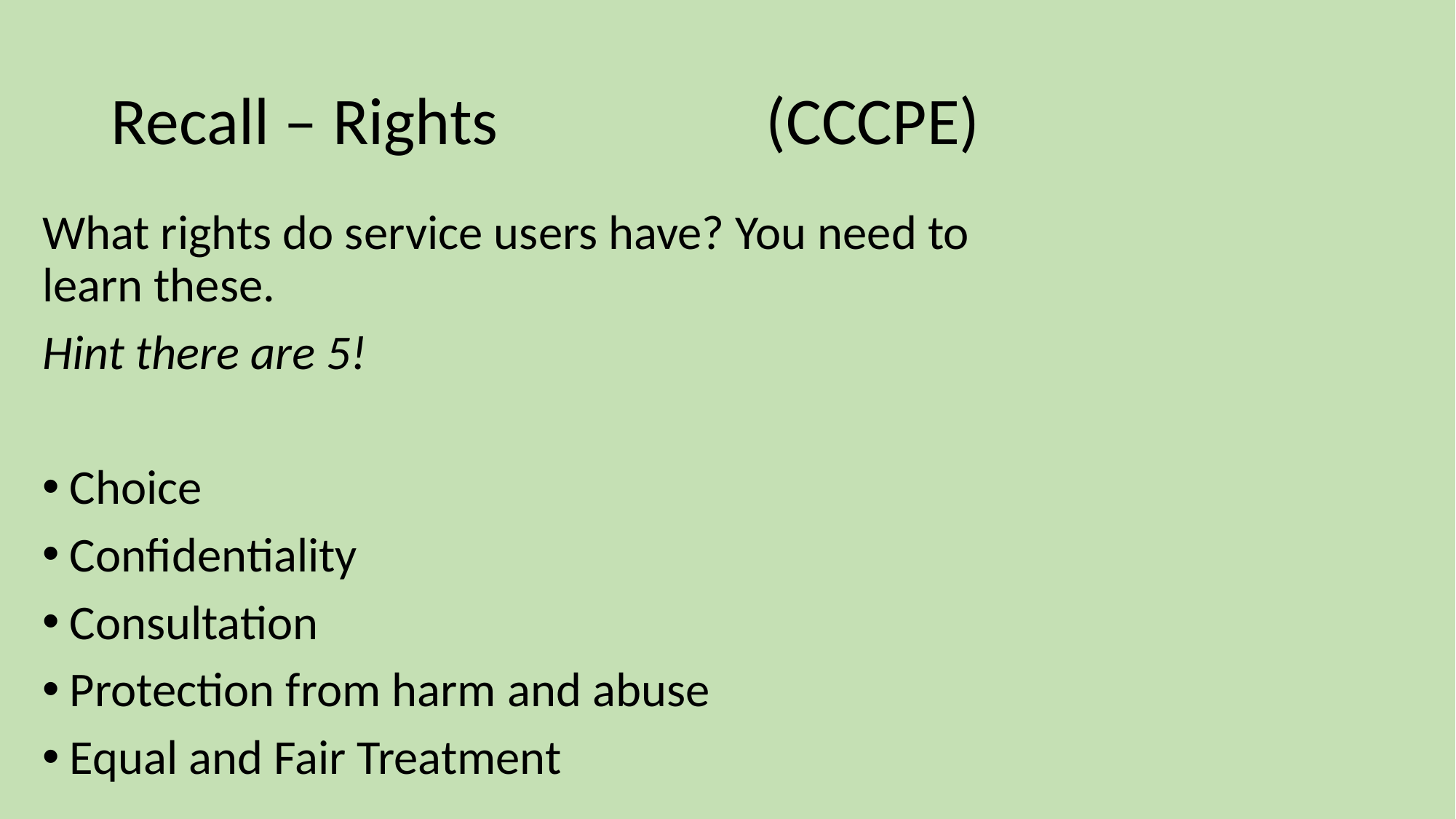

# Recall – Rights			(CCCPE)
What rights do service users have? You need to learn these.
Hint there are 5!

Choice
Confidentiality
Consultation
Protection from harm and abuse
Equal and Fair Treatment